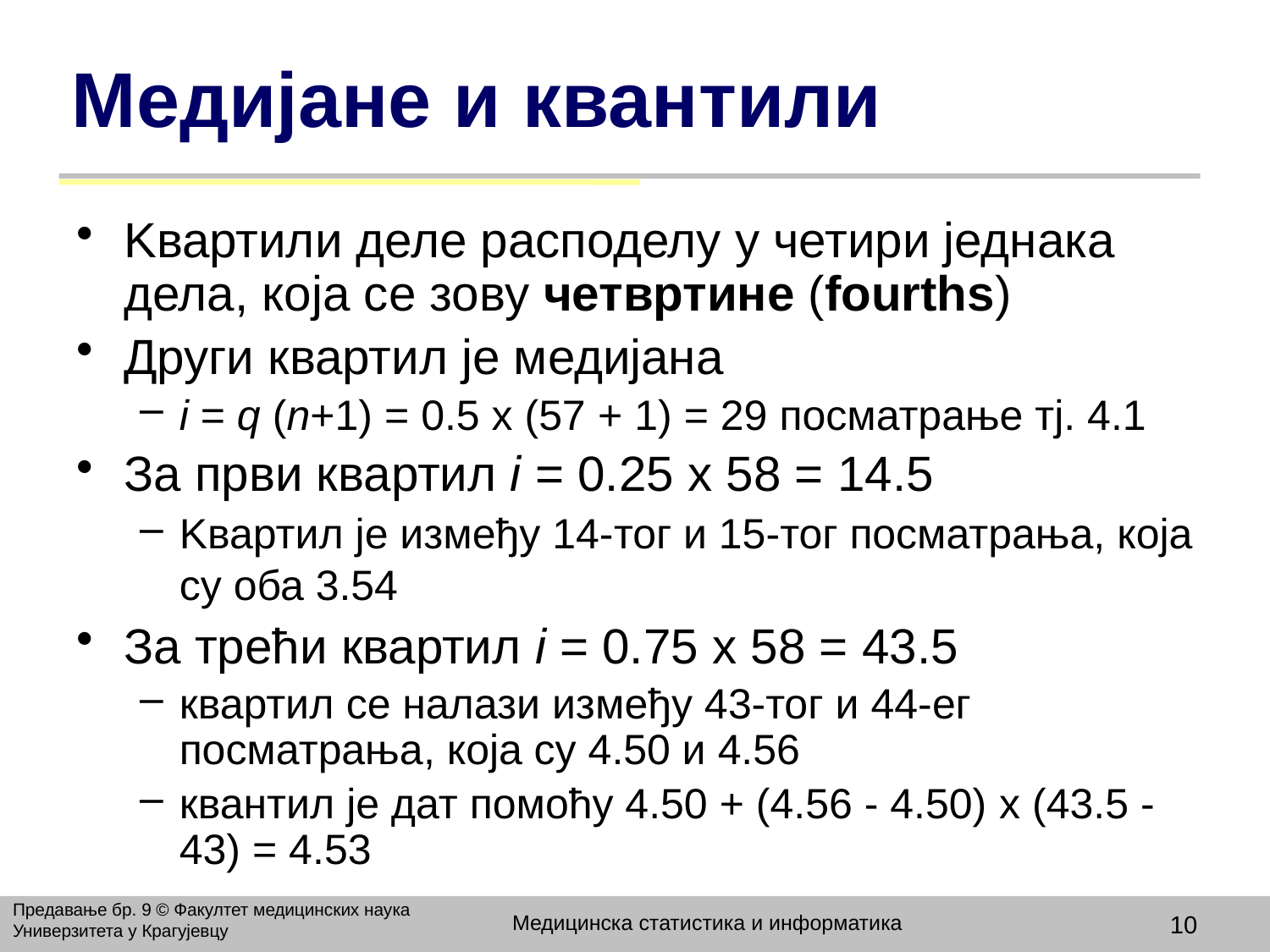

# Медијане и квантили
Kвартили деле расподелу у четири једнака дела, која се зову четвртине (fourths)
Други квартил је медијана
i = q (n+1) = 0.5 x (57 + 1) = 29 посматрање тј. 4.1
За први квартил i = 0.25 x 58 = 14.5
Kвартил је између 14-тог и 15-тог посматрања, која су оба 3.54
За трећи квартил i = 0.75 x 58 = 43.5
квартил се налази између 43-тог и 44-ег посматрања, која су 4.50 и 4.56
квантил је дат помоћу 4.50 + (4.56 - 4.50) x (43.5 - 43) = 4.53
Предавање бр. 9 © Факултет медицинских наука Универзитета у Крагујевцу
Медицинска статистика и информатика
10